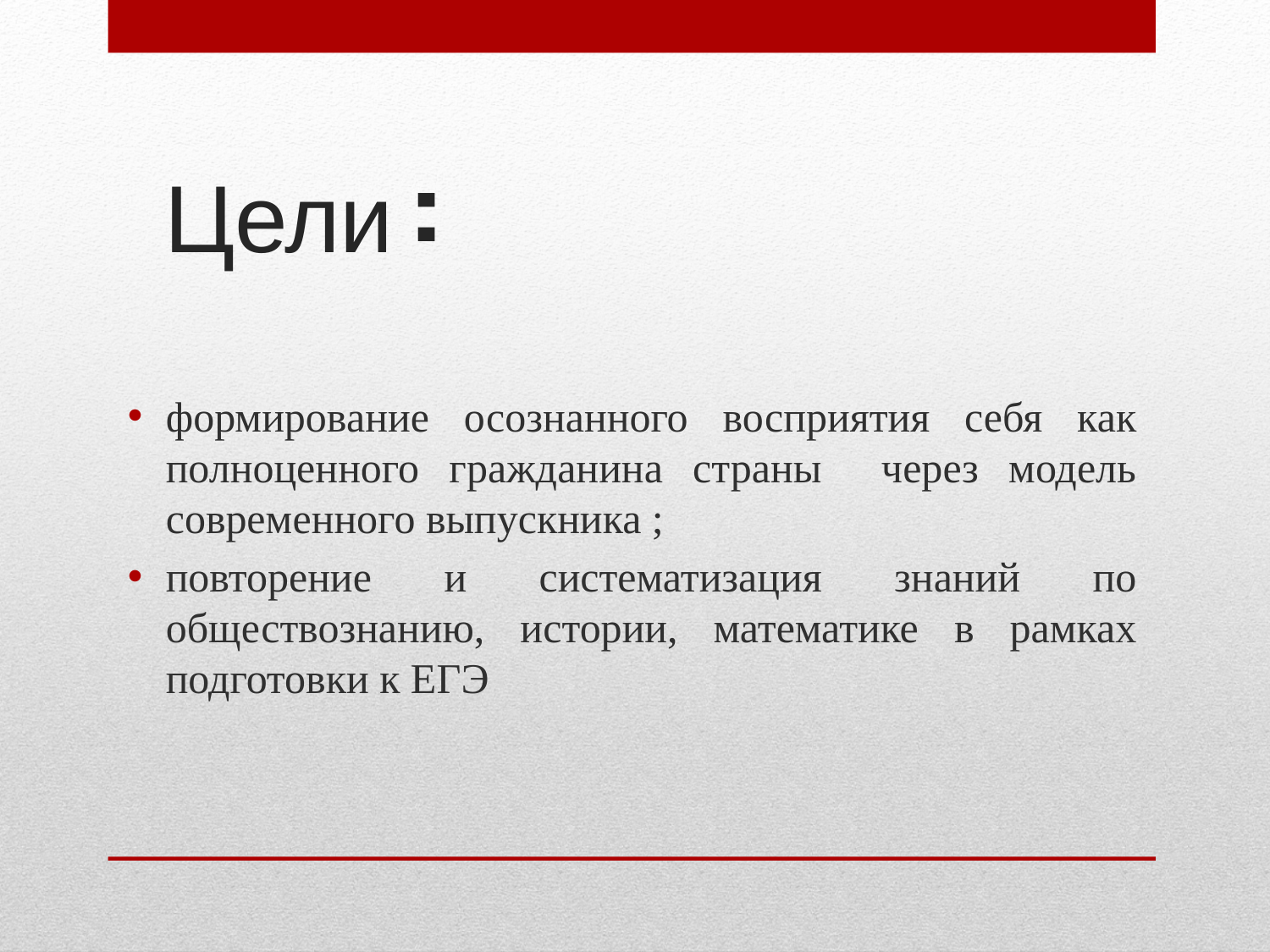

# Цели :
формирование осознанного восприятия себя как полноценного гражданина страны  через модель современного выпускника ;
повторение и систематизация знаний по обществознанию, истории, математике в рамках подготовки к ЕГЭ